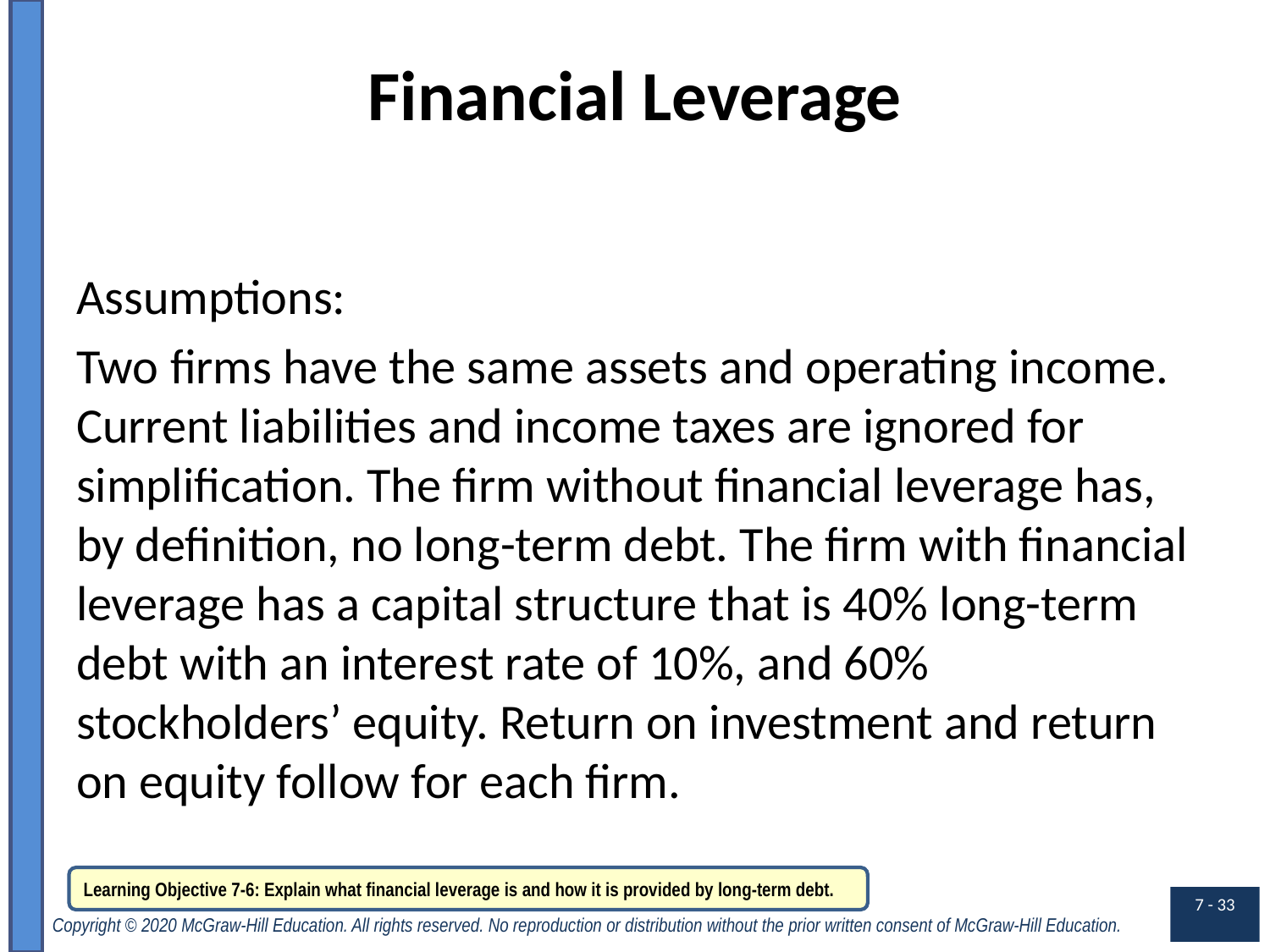

# Financial Leverage
Assumptions:
Two firms have the same assets and operating income. Current liabilities and income taxes are ignored for simplification. The firm without financial leverage has, by definition, no long-term debt. The firm with financial leverage has a capital structure that is 40% long-term debt with an interest rate of 10%, and 60% stockholders’ equity. Return on investment and return on equity follow for each firm.
Learning Objective 7-6: Explain what financial leverage is and how it is provided by long-term debt.